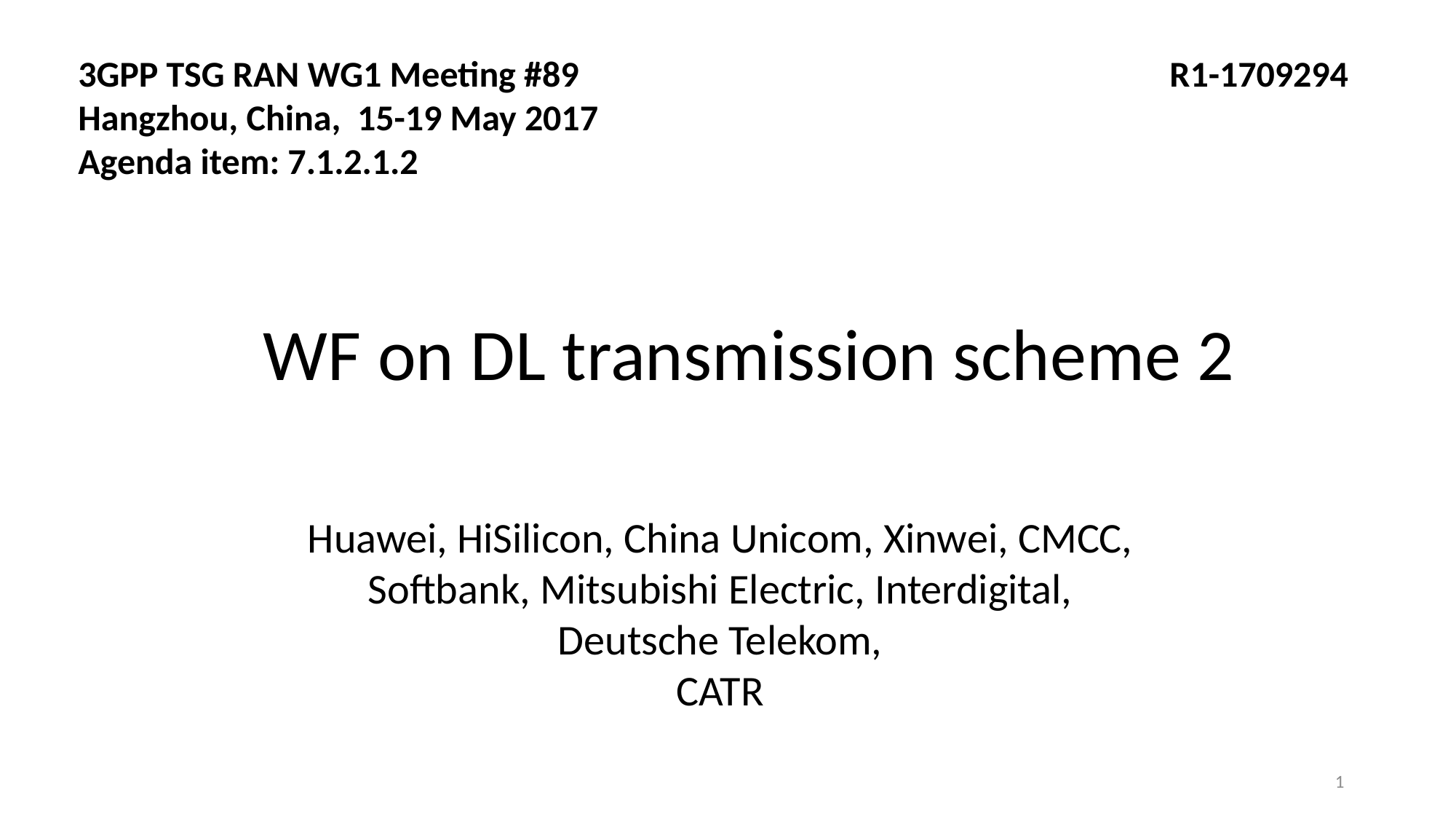

3GPP TSG RAN WG1 Meeting #89                                      			R1-1709294
Hangzhou, China,  15-19 May 2017
Agenda item: 7.1.2.1.2
WF on DL transmission scheme 2

Huawei, HiSilicon, China Unicom, Xinwei, CMCC, Softbank, Mitsubishi Electric, Interdigital, Deutsche Telekom,
CATR
1